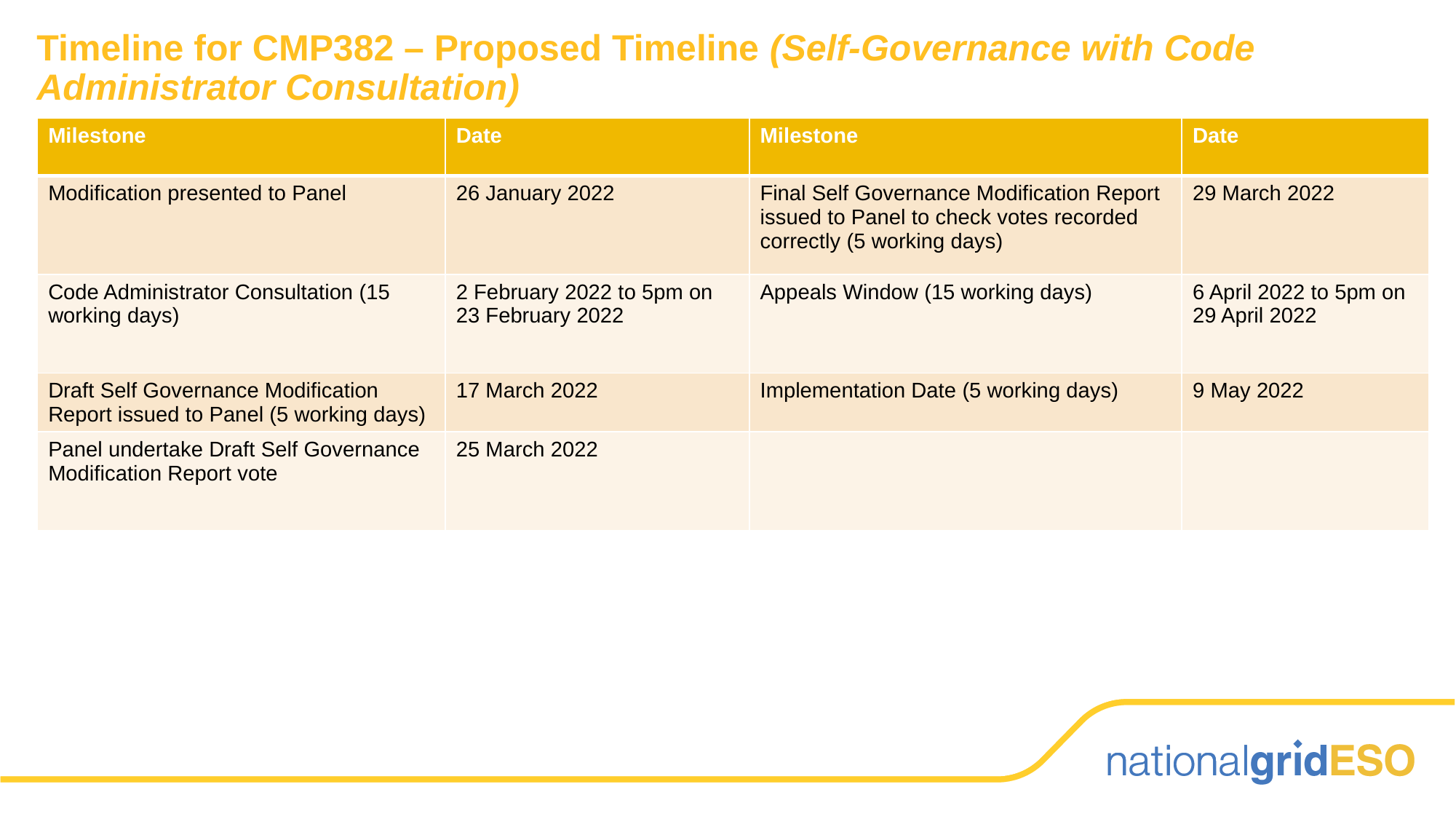

# Timeline for CMP382 – Proposed Timeline (Self-Governance with Code Administrator Consultation)

| Milestone | Date | Milestone | Date |
| --- | --- | --- | --- |
| Modification presented to Panel | 26 January 2022 | Final Self Governance Modification Report issued to Panel to check votes recorded correctly (5 working days) | 29 March 2022 |
| Code Administrator Consultation (15 working days) | 2 February 2022 to 5pm on 23 February 2022 | Appeals Window (15 working days) | 6 April 2022 to 5pm on 29 April 2022 |
| Draft Self Governance Modification Report issued to Panel (5 working days) | 17 March 2022 | Implementation Date (5 working days) | 9 May 2022 |
| Panel undertake Draft Self Governance Modification Report vote | 25 March 2022 |  |  |